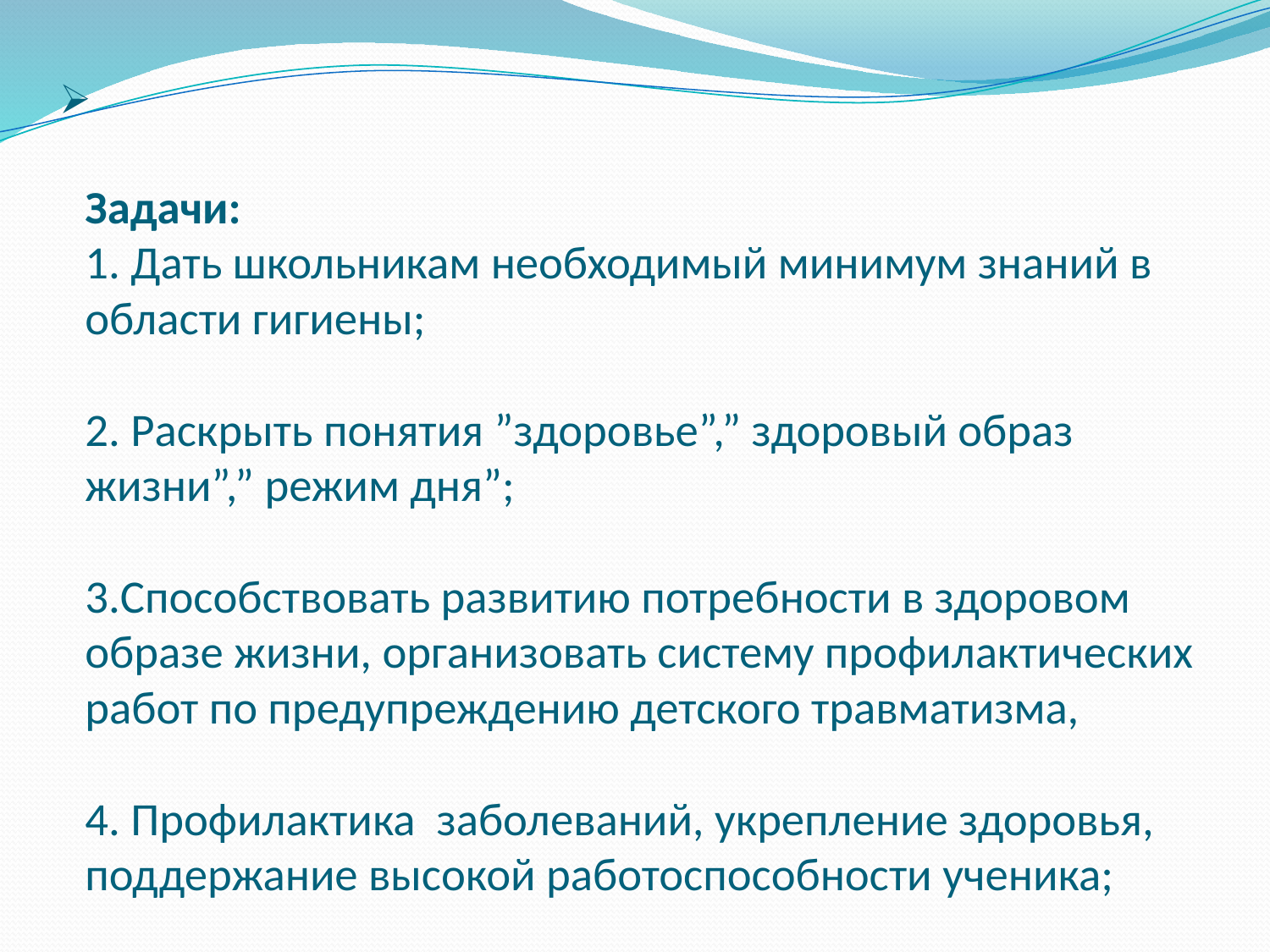

# Задачи: 1. Дать школьникам необходимый минимум знаний в области гигиены; 2. Раскрыть понятия ”здоровье”,” здоровый образ жизни”,” режим дня”; 3.Способствовать развитию потребности в здоровом образе жизни, организовать систему профилактических работ по предупреждению детского травматизма, 4. Профилактика  заболеваний, укрепление здоровья, поддержание высокой работоспособности ученика;